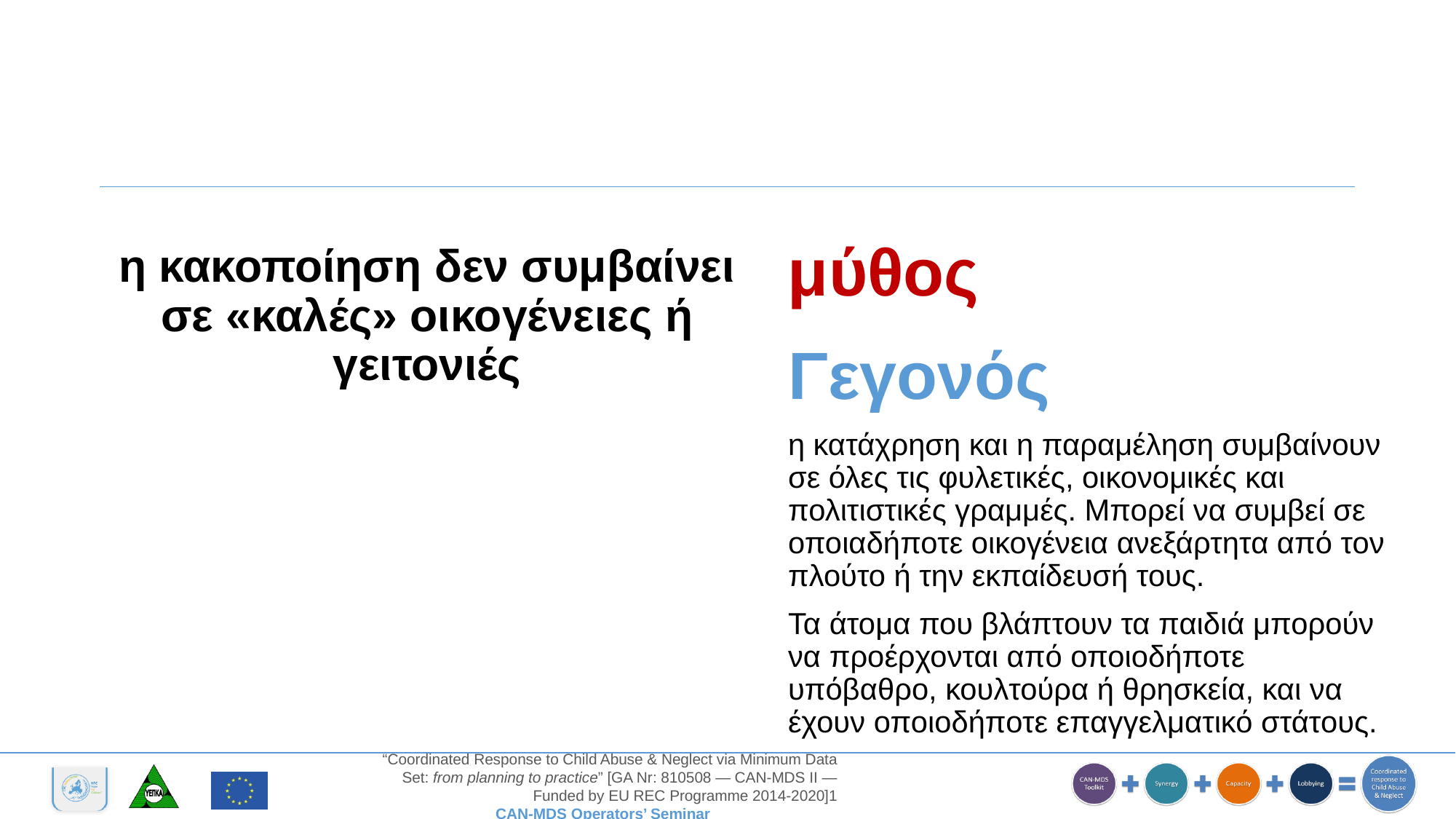

μύθος
η κακοποίηση δεν συμβαίνει σε «καλές» οικογένειες ή γειτονιές
Γεγονός
η κατάχρηση και η παραμέληση συμβαίνουν σε όλες τις φυλετικές, οικονομικές και πολιτιστικές γραμμές. Μπορεί να συμβεί σε οποιαδήποτε οικογένεια ανεξάρτητα από τον πλούτο ή την εκπαίδευσή τους.
Τα άτομα που βλάπτουν τα παιδιά μπορούν να προέρχονται από οποιοδήποτε υπόβαθρο, κουλτούρα ή θρησκεία, και να έχουν οποιοδήποτε επαγγελματικό στάτους.